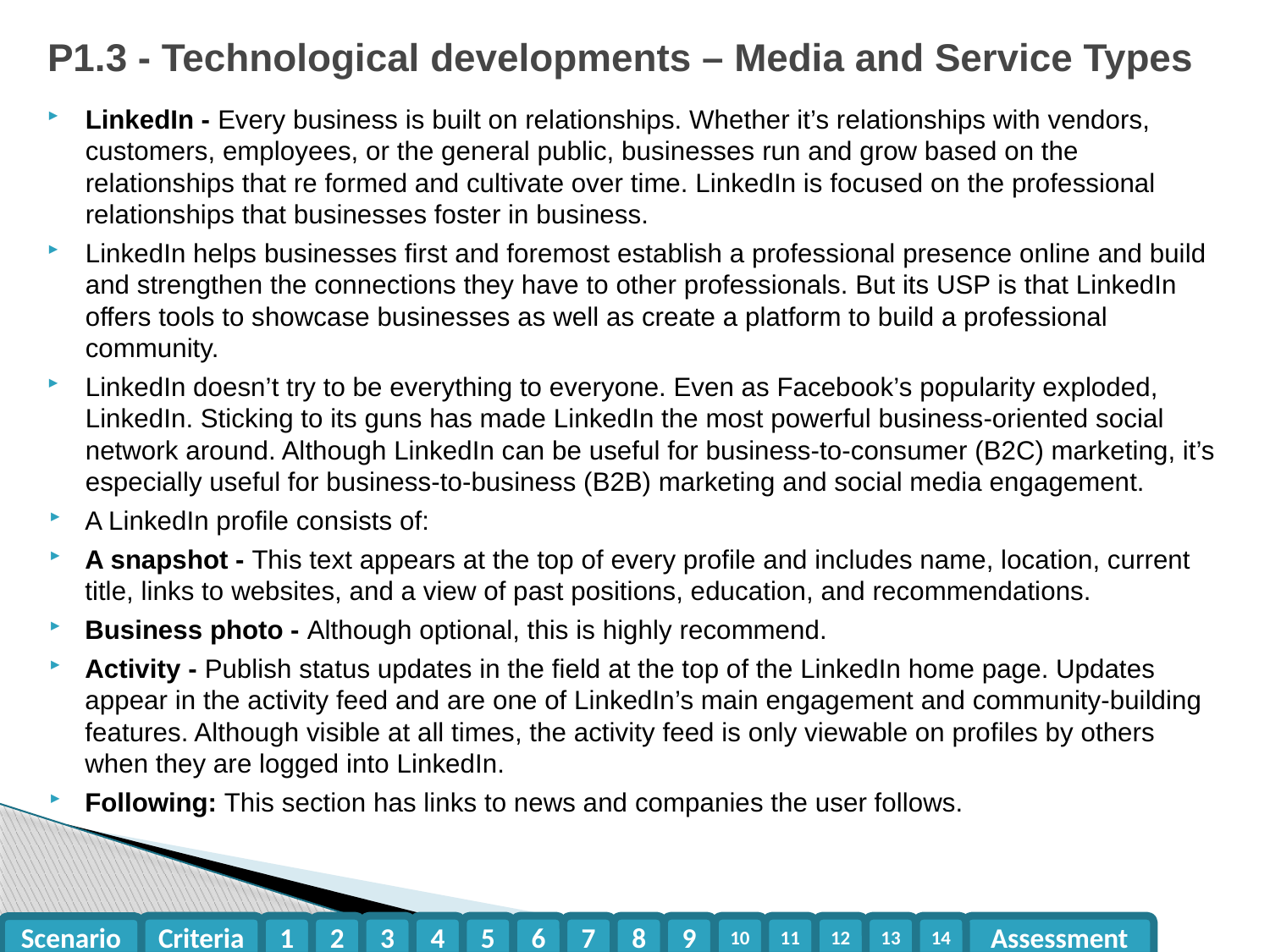

# P1.3 - Technological developments – Media and Service Types
LinkedIn - Every business is built on relationships. Whether it’s relationships with vendors, customers, employees, or the general public, businesses run and grow based on the relationships that re formed and cultivate over time. LinkedIn is focused on the professional relationships that businesses foster in business.
LinkedIn helps businesses first and foremost establish a professional presence online and build and strengthen the connections they have to other professionals. But its USP is that LinkedIn offers tools to showcase businesses as well as create a platform to build a professional community.
LinkedIn doesn’t try to be everything to everyone. Even as Facebook’s popularity exploded, LinkedIn. Sticking to its guns has made LinkedIn the most powerful business-oriented social network around. Although LinkedIn can be useful for business-to-consumer (B2C) marketing, it’s especially useful for business-to-business (B2B) marketing and social media engagement.
A LinkedIn profile consists of:
A snapshot - This text appears at the top of every profile and includes name, location, current title, links to websites, and a view of past positions, education, and recommendations.
Business photo - Although optional, this is highly recommend.
Activity - Publish status updates in the field at the top of the LinkedIn home page. Updates appear in the activity feed and are one of LinkedIn’s main engagement and community-building features. Although visible at all times, the activity feed is only viewable on profiles by others when they are logged into LinkedIn.
Following: This section has links to news and companies the user follows.